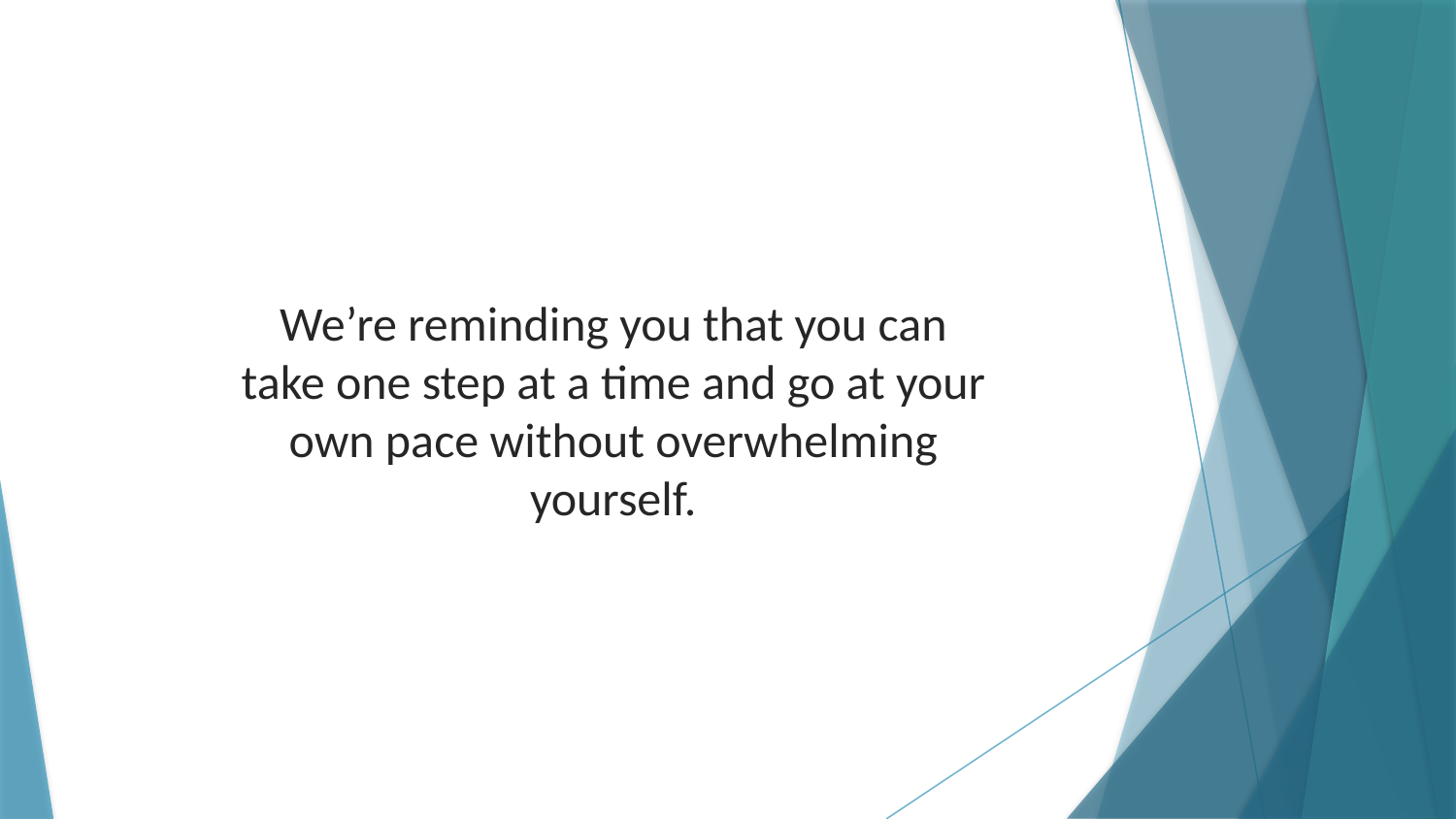

We’re reminding you that you can take one step at a time and go at your own pace without overwhelming yourself.